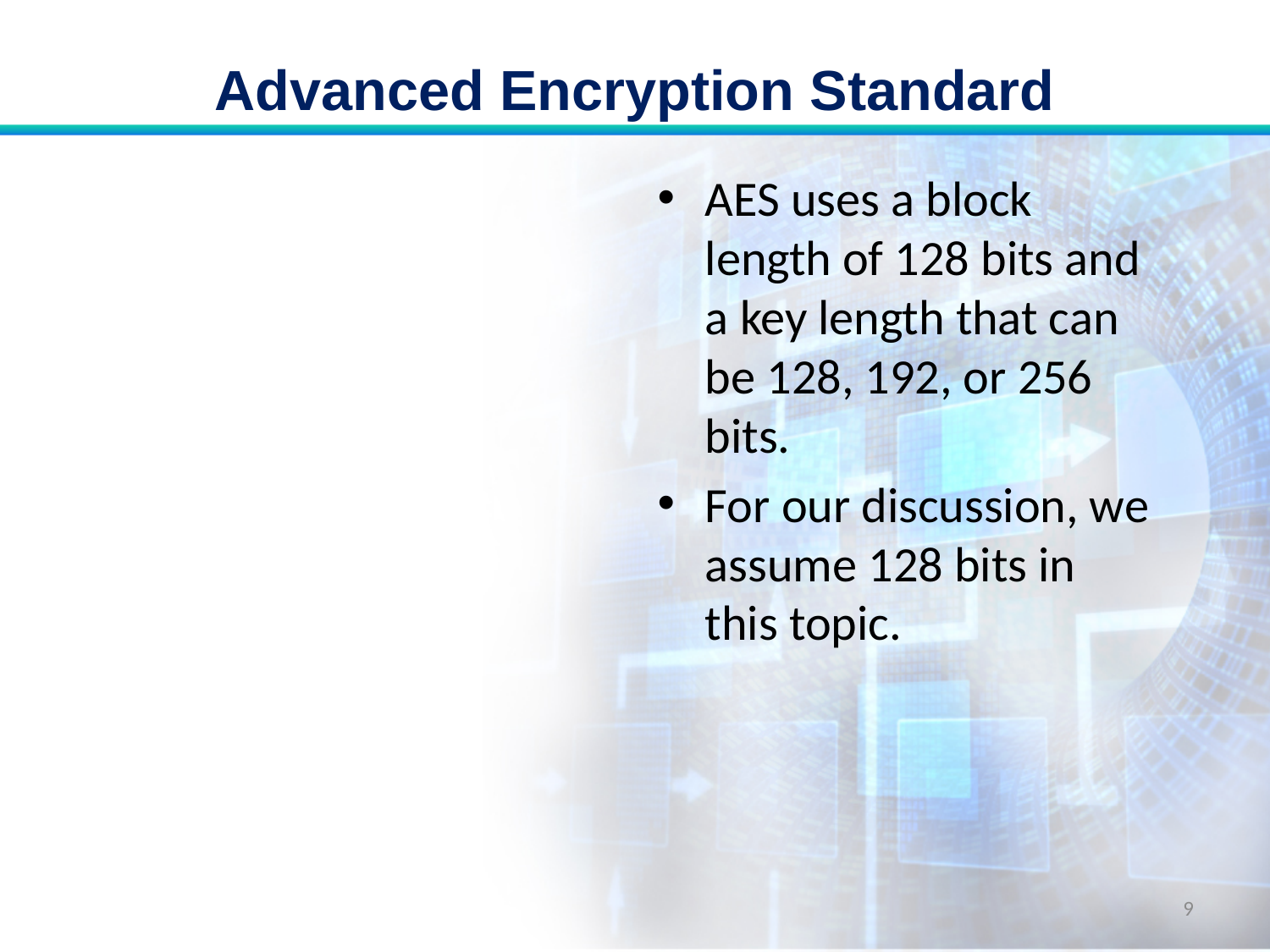

# Advanced Encryption Standard
AES uses a block length of 128 bits and a key length that can be 128, 192, or 256 bits.
For our discussion, we assume 128 bits in this topic.

9